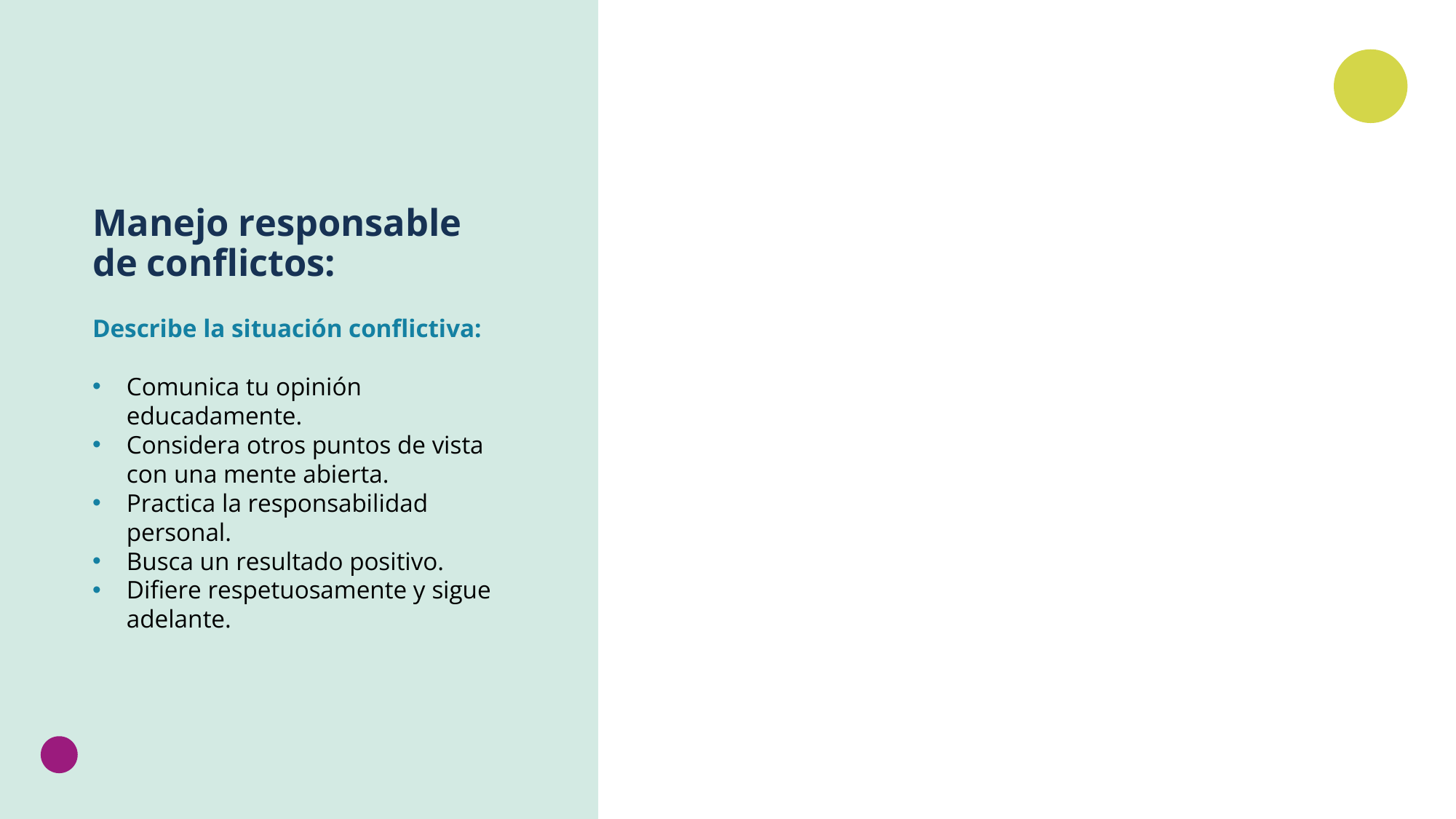

# Manejo responsable de conflictos:

Describe la situación conflictiva:

Comunica tu opinión educadamente.
Considera otros puntos de vista con una mente abierta.
Practica la responsabilidad personal.
Busca un resultado positivo.
Difiere respetuosamente y sigue adelante.